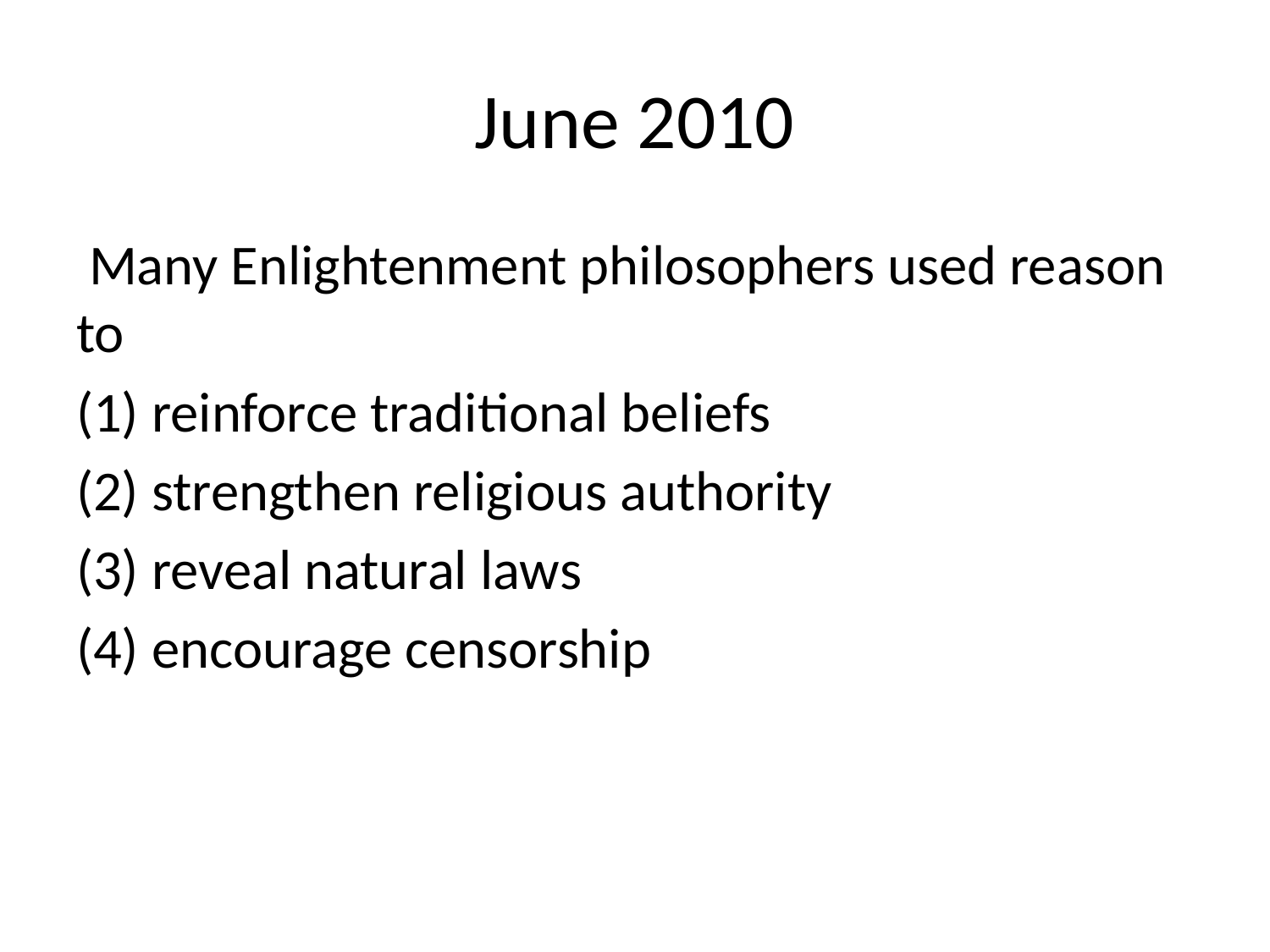

# June 2010
 Many Enlightenment philosophers used reason to
(1) reinforce traditional beliefs
(2) strengthen religious authority
(3) reveal natural laws
(4) encourage censorship